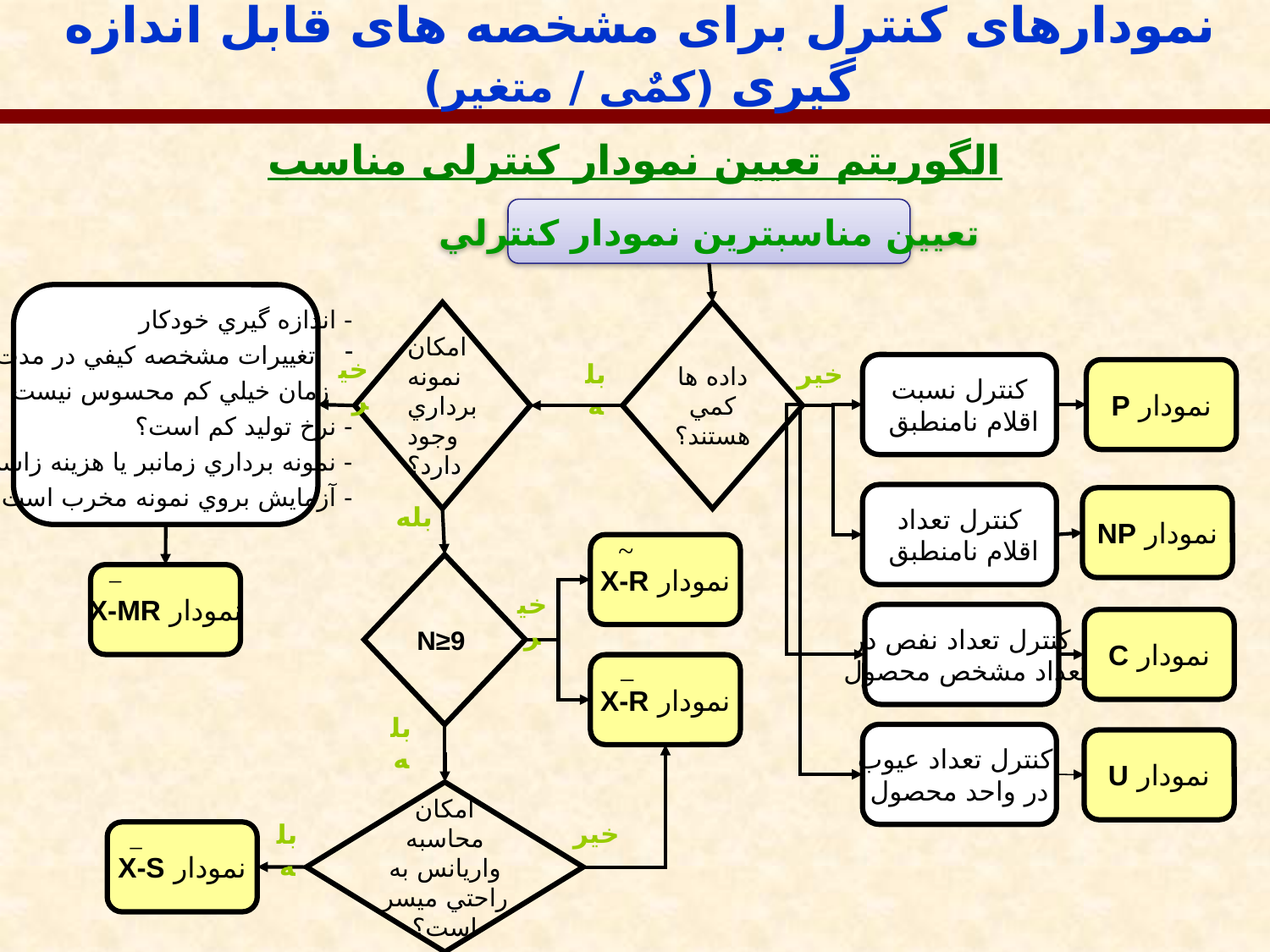

نمودارهای کنترل برای مشخصه های قابل اندازه گیری (کمٌی / متغیر)

الگوریتم تعیین نمودار کنترلی مناسب
تعيين مناسبترين نمودار كنترلي
- اندازه گيري خودكار
 تغييرات مشخصه كيفي در مدت
   زمان خيلي كم محسوس نيست
- نرخ توليد كم است؟
- نمونه برداري زمانبر يا هزينه زاست
- آزمايش بروي نمونه مخرب است
امكان نمونه برداري وجود دارد؟
داده ها كمي هستند؟
خير
بله
خير
كنترل نسبت
 اقلام نامنطبق
نمودار P
كنترل تعداد
 اقلام نامنطبق
نمودار NP
بله
~
نمودار X-R
N≥9
−
نمودار X-MR
خير
كنترل تعداد نفص در
 تعداد مشخص محصول
نمودار C
نمودار X-R
−
بله
كنترل تعداد عيوب
در واحد محصول
نمودار U
امكان محاسبه واريانس به راحتي ميسر است؟
خير
بله
نمودار X-S
−